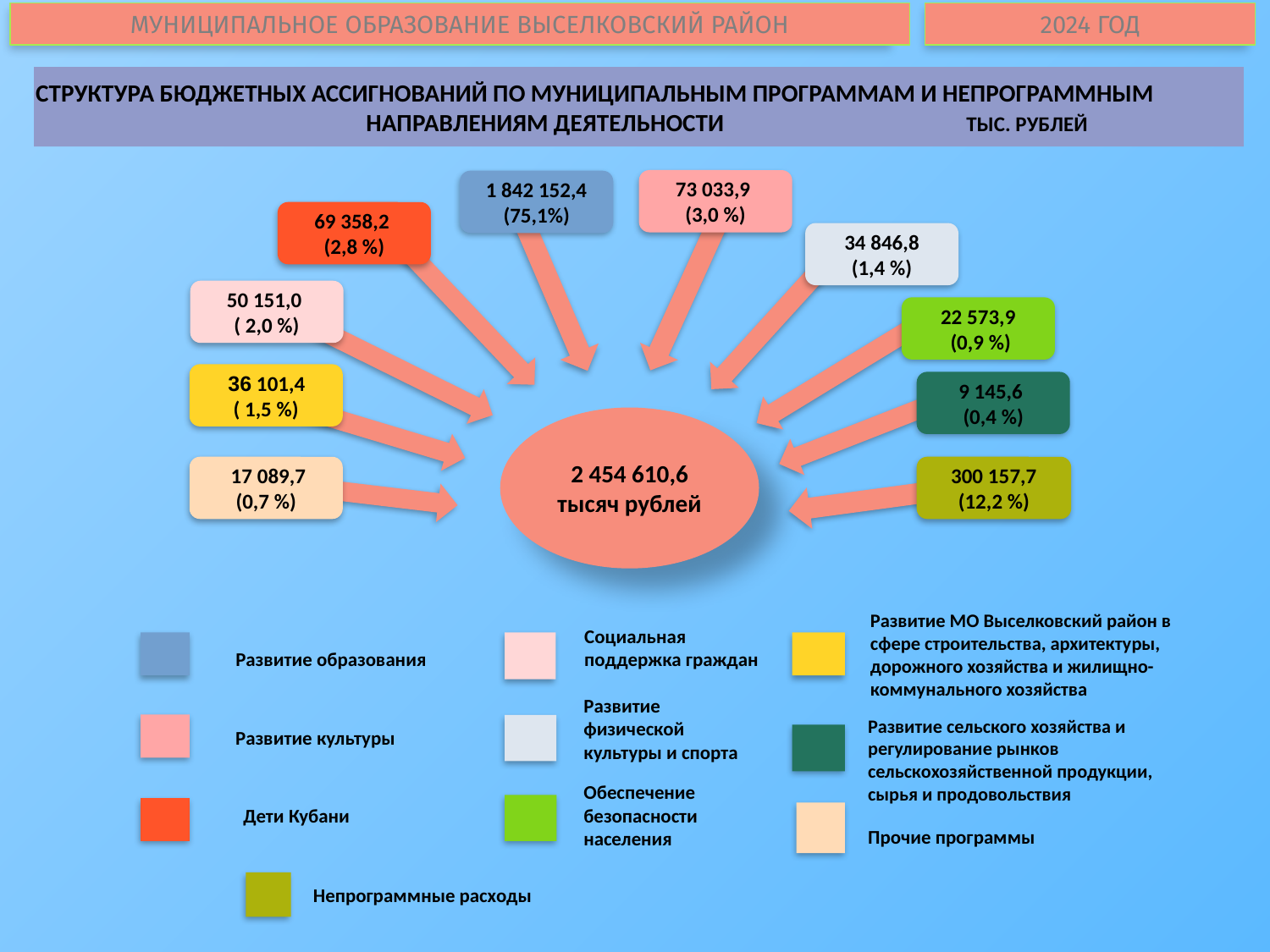

МУНИЦИПАЛЬНОЕ ОБРАЗОВАНИЕ ВЫСЕЛКОВСКИЙ РАЙОН
2024 ГОД
СТРУКТУРА БЮДЖЕТНЫХ АССИГНОВАНИЙ ПО МУНИЦИПАЛЬНЫМ ПРОГРАММАМ И НЕПРОГРАММНЫМ
                                НАПРАВЛЕНИЯМ ДЕЯТЕЛЬНОСТИ                                            ТЫС. РУБЛЕЙ
73 033,9
(3,0 %)
1 842 152,4 (75,1%)

69 358,2
(2,8 %)

34 846,8
(1,4 %)

50 151,0
( 2,0 %)
22 573,9
 (0,9 %)

 36 101,4
( 1,5 %)
9 145,6
(0,4 %)

2 454 610,6
тысяч рублей

 17 089,7
(0,7 %)
300 157,7 (12,2 %)
Социальная поддержка граждан
Развитие МО Выселковский район в сфере строительства, архитектуры, дорожного хозяйства и жилищно-коммунального хозяйства

# Развитие образования

Развитие физической культуры и спорта
Развитие культуры
Развитие сельского хозяйства и регулирование рынков сельскохозяйственной продукции, сырья и продовольствия

Дети Кубани
Обеспечение безопасности населения

Прочие программы
Непрограммные расходы